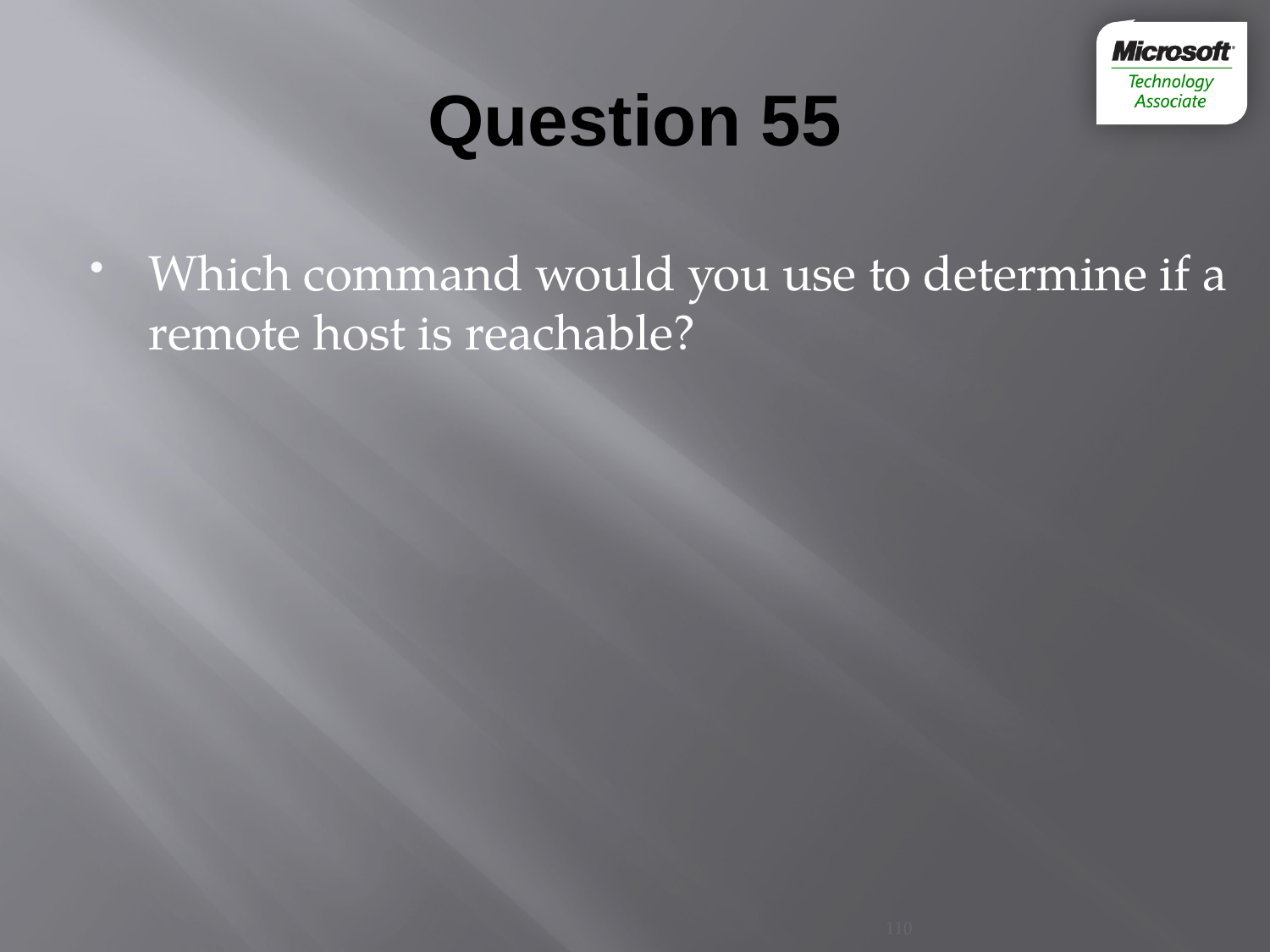

# Question 55
Which command would you use to determine if a remote host is reachable?
110